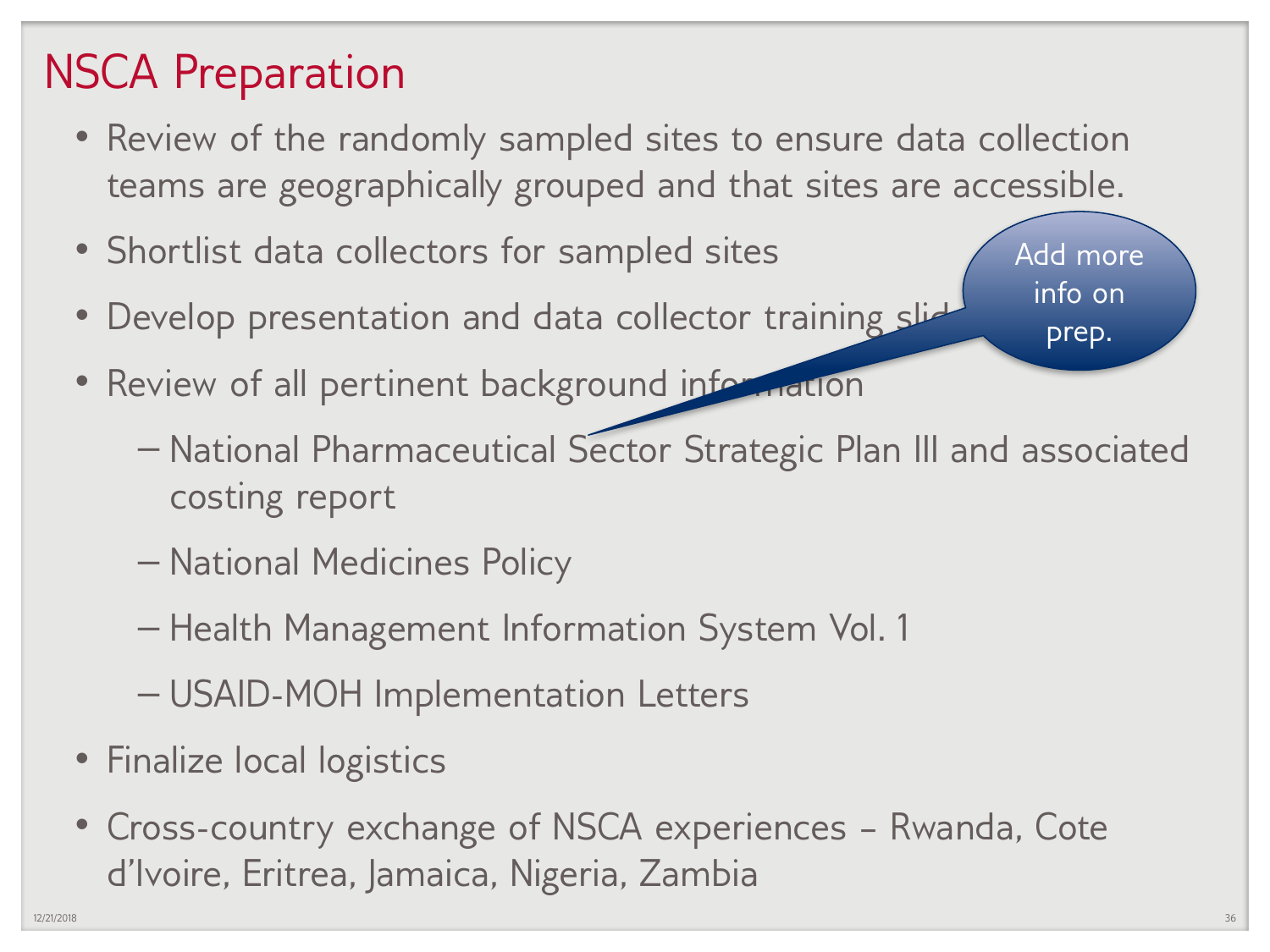

# NSCA Preparation
Review of the randomly sampled sites to ensure data collection teams are geographically grouped and that sites are accessible.
Shortlist data collectors for sampled sites
Develop presentation and data collector training slides
Review of all pertinent background information
National Pharmaceutical Sector Strategic Plan III and associated costing report
National Medicines Policy
Health Management Information System Vol. 1
USAID-MOH Implementation Letters
Finalize local logistics
Cross-country exchange of NSCA experiences – Rwanda, Cote d’Ivoire, Eritrea, Jamaica, Nigeria, Zambia
Add more info on prep.
12/21/2018
36